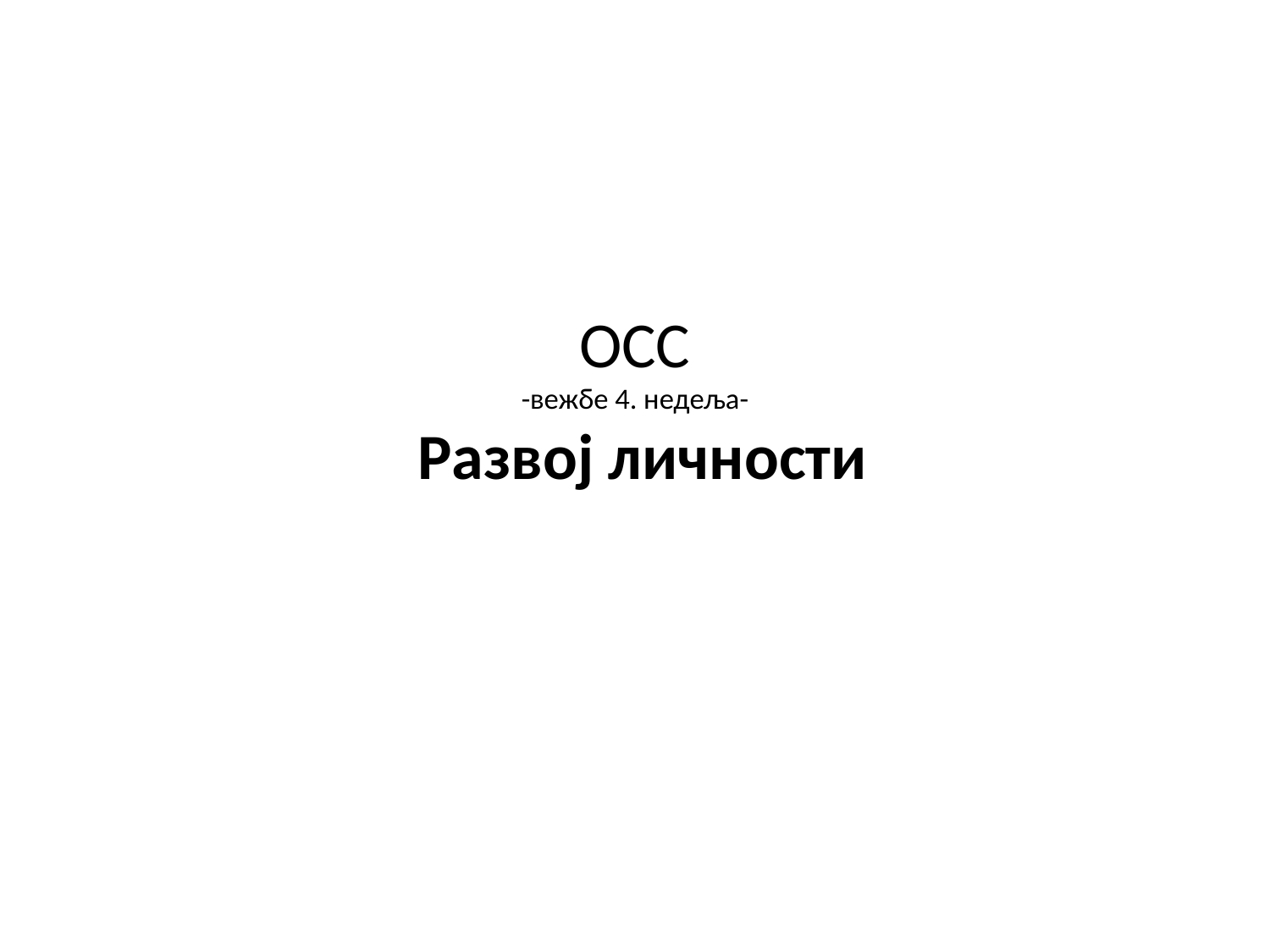

# ОСС -вежбе 4. недеља- Развој личности